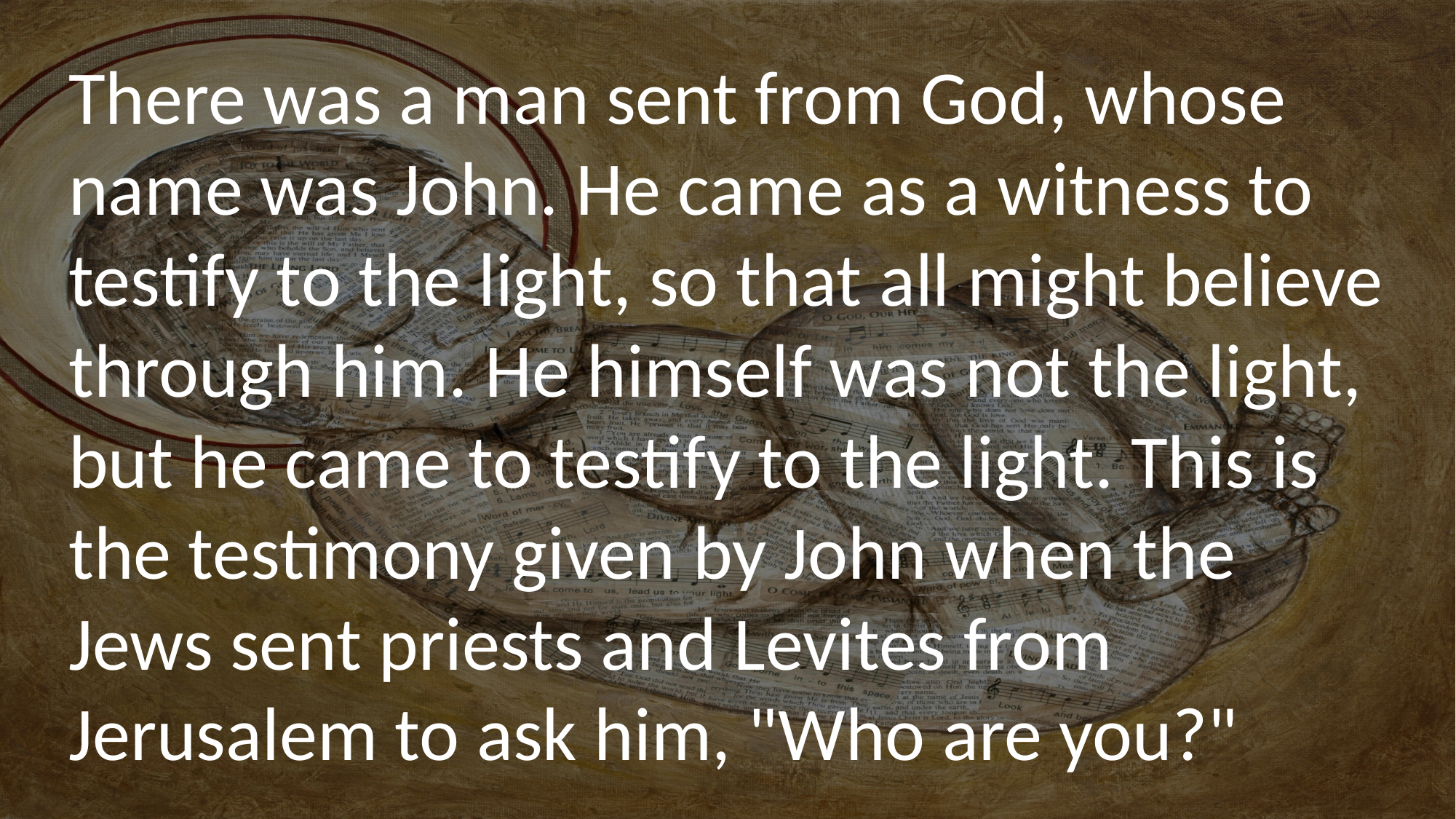

There was a man sent from God, whose name was John. He came as a witness to testify to the light, so that all might believe through him. He himself was not the light, but he came to testify to the light. This is the testimony given by John when the Jews sent priests and Levites from Jerusalem to ask him, "Who are you?"